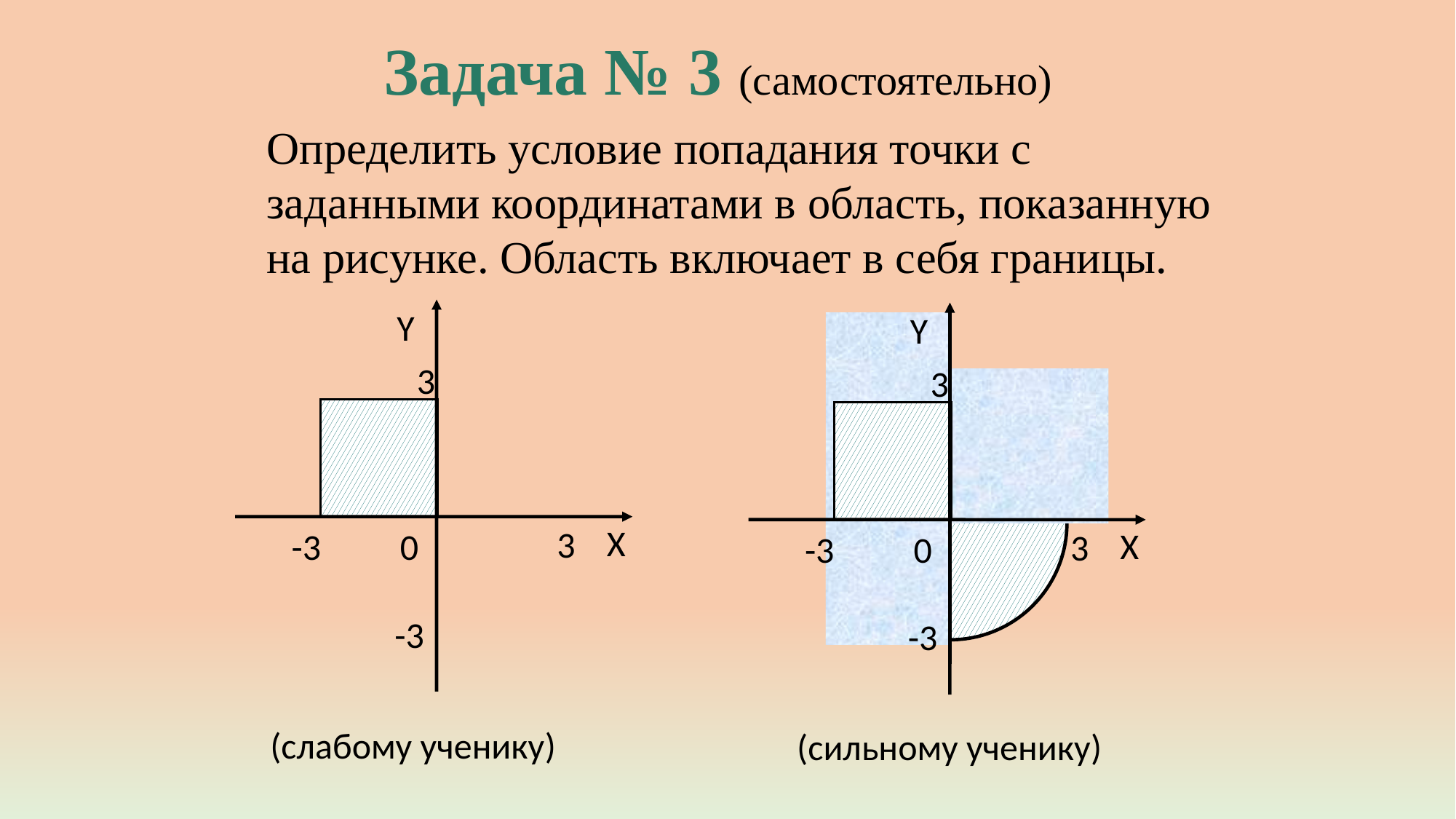

Задача № 3 (самостоятельно)
Определить условие попадания точки с заданными координатами в область, показанную на рисунке. Область включает в себя границы.
Y

3

X
3

0
-3
-3
Y

3

X
3

0
-3
-3

(слабому ученику)
(сильному ученику)